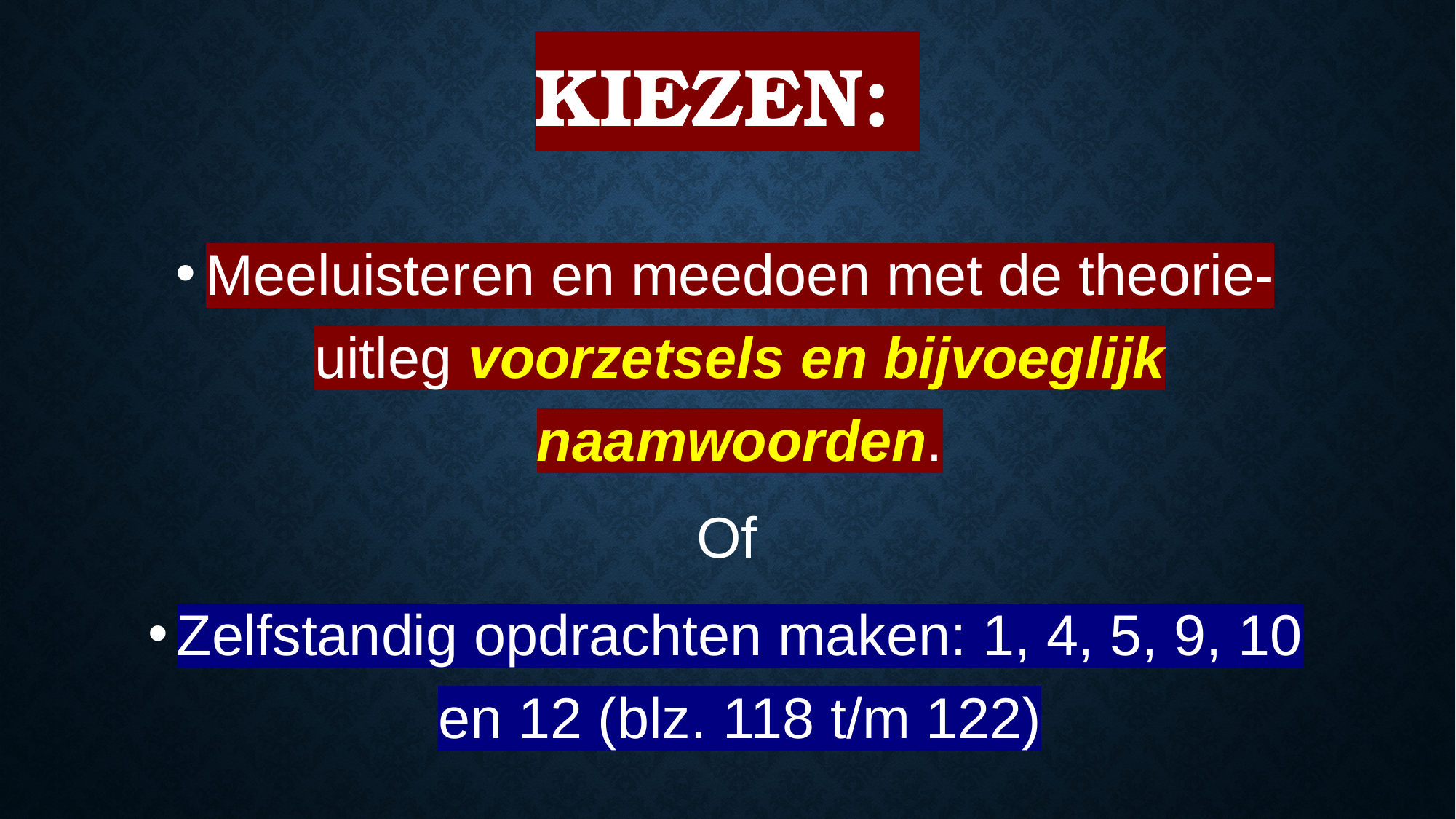

# Kiezen:
Meeluisteren en meedoen met de theorie-uitleg voorzetsels en bijvoeglijk naamwoorden.
Of
Zelfstandig opdrachten maken: 1, 4, 5, 9, 10 en 12 (blz. 118 t/m 122)